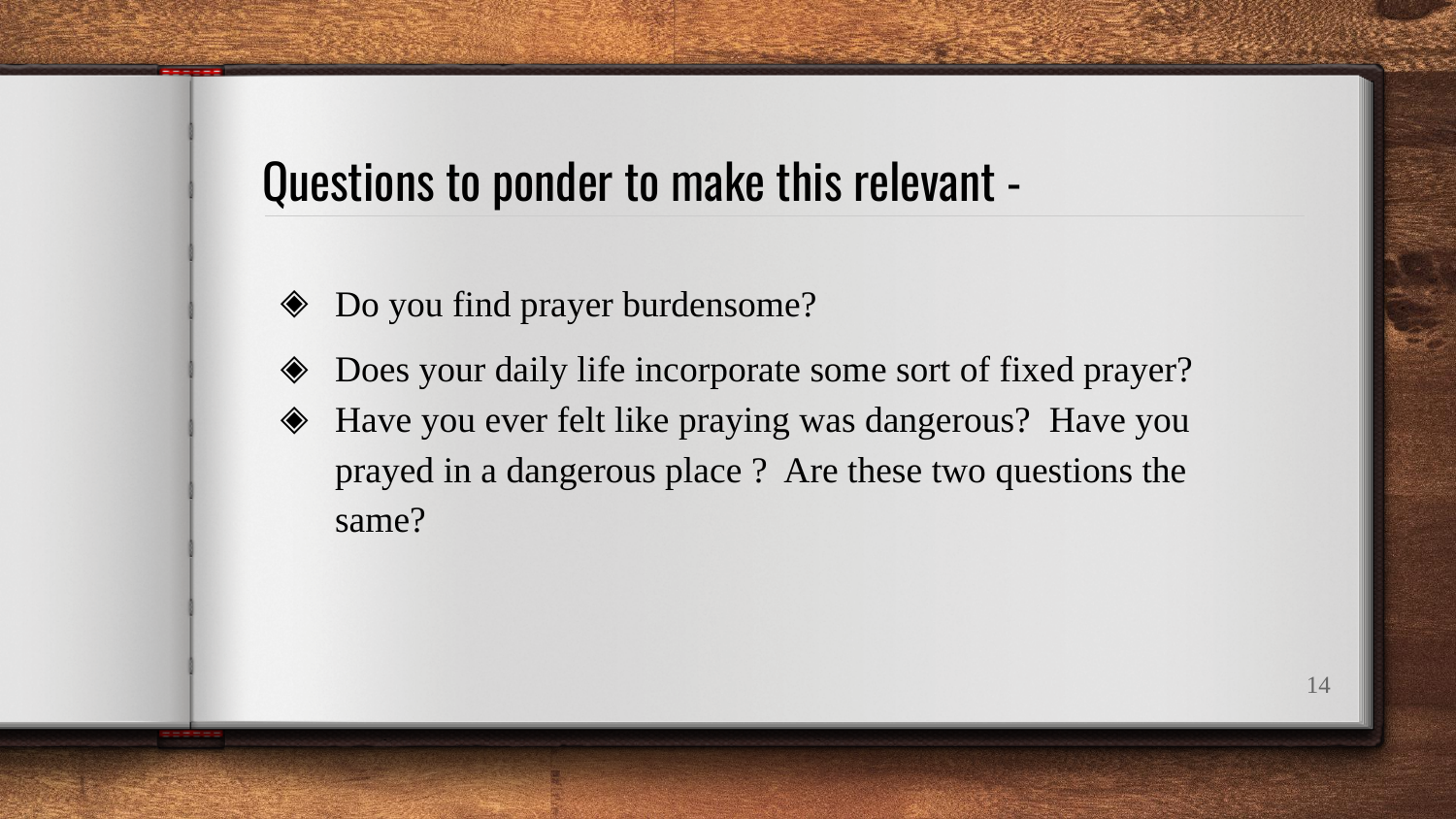

# Questions to ponder to make this relevant -
Do you find prayer burdensome?
Does your daily life incorporate some sort of fixed prayer?
Have you ever felt like praying was dangerous?  Have you prayed in a dangerous place ?  Are these two questions the same?

14